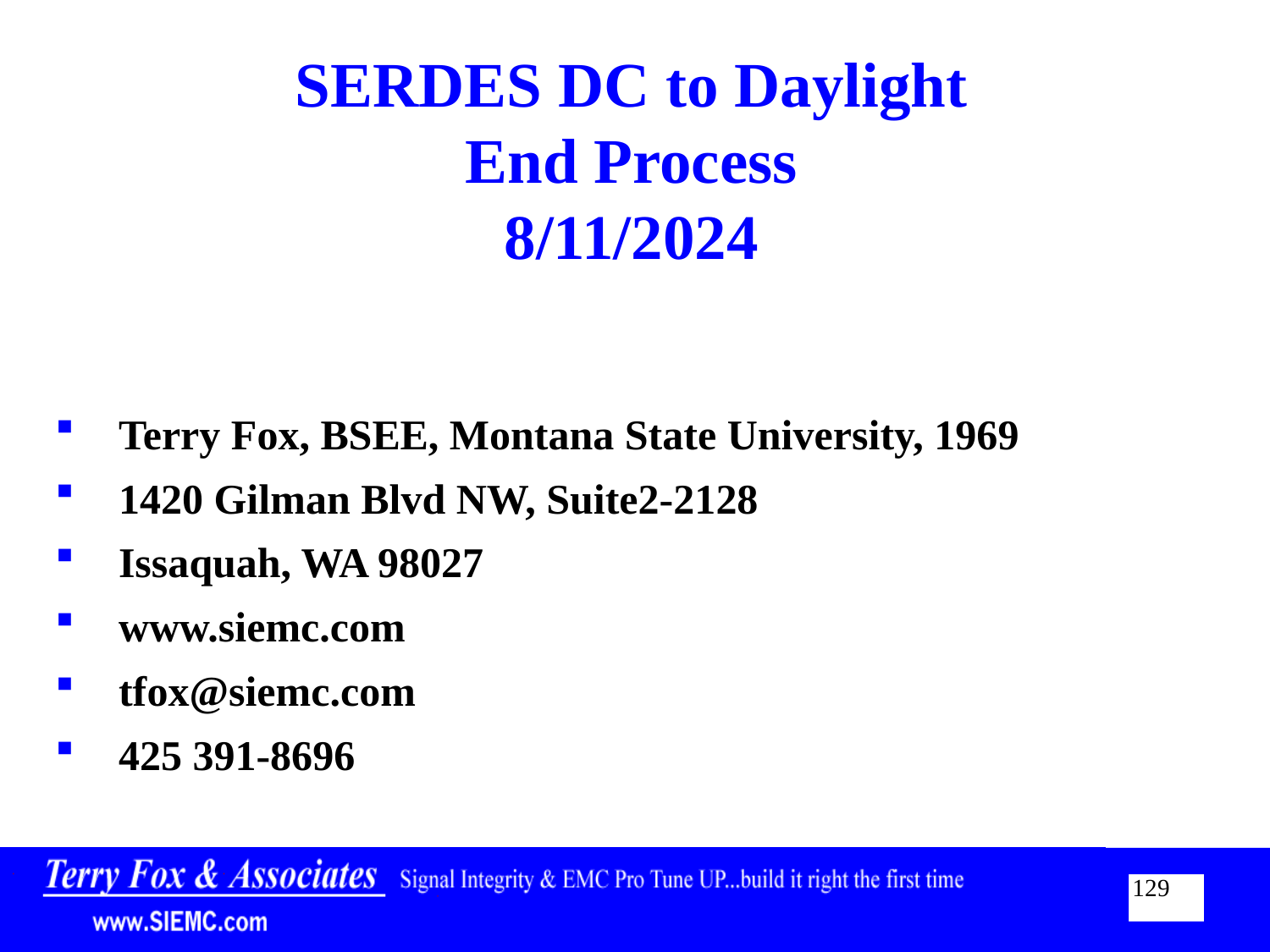

# SERDES DC to Daylight End Process 8/11/2024

Terry Fox, BSEE, Montana State University, 1969
1420 Gilman Blvd NW, Suite2-2128
Issaquah, WA 98027
www.siemc.com
tfox@siemc.com
425 391-8696

129